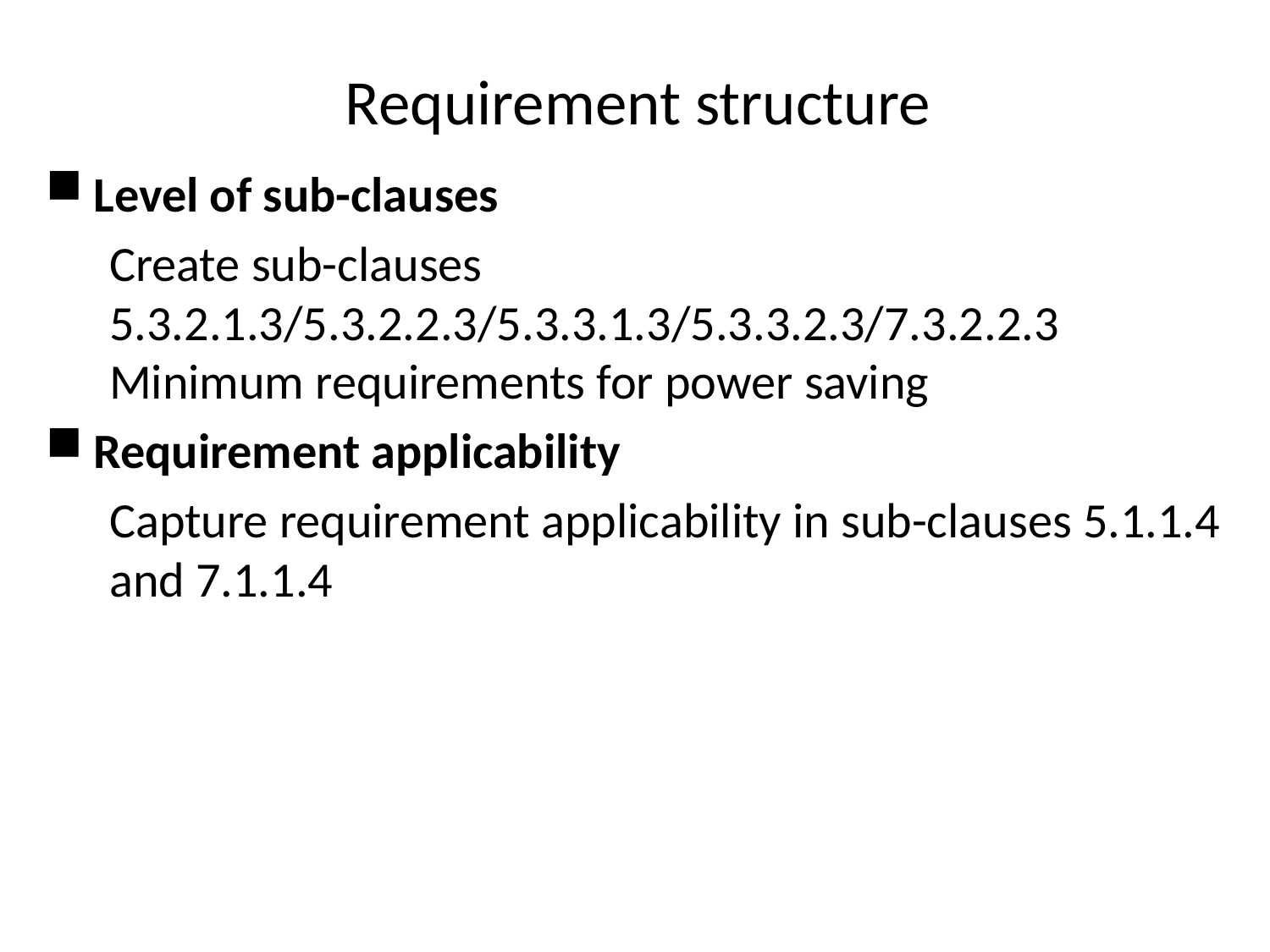

# Requirement structure
Level of sub-clauses
Create sub-clauses 5.3.2.1.3/5.3.2.2.3/5.3.3.1.3/5.3.3.2.3/7.3.2.2.3  Minimum requirements for power saving
Requirement applicability
Capture requirement applicability in sub-clauses 5.1.1.4 and 7.1.1.4